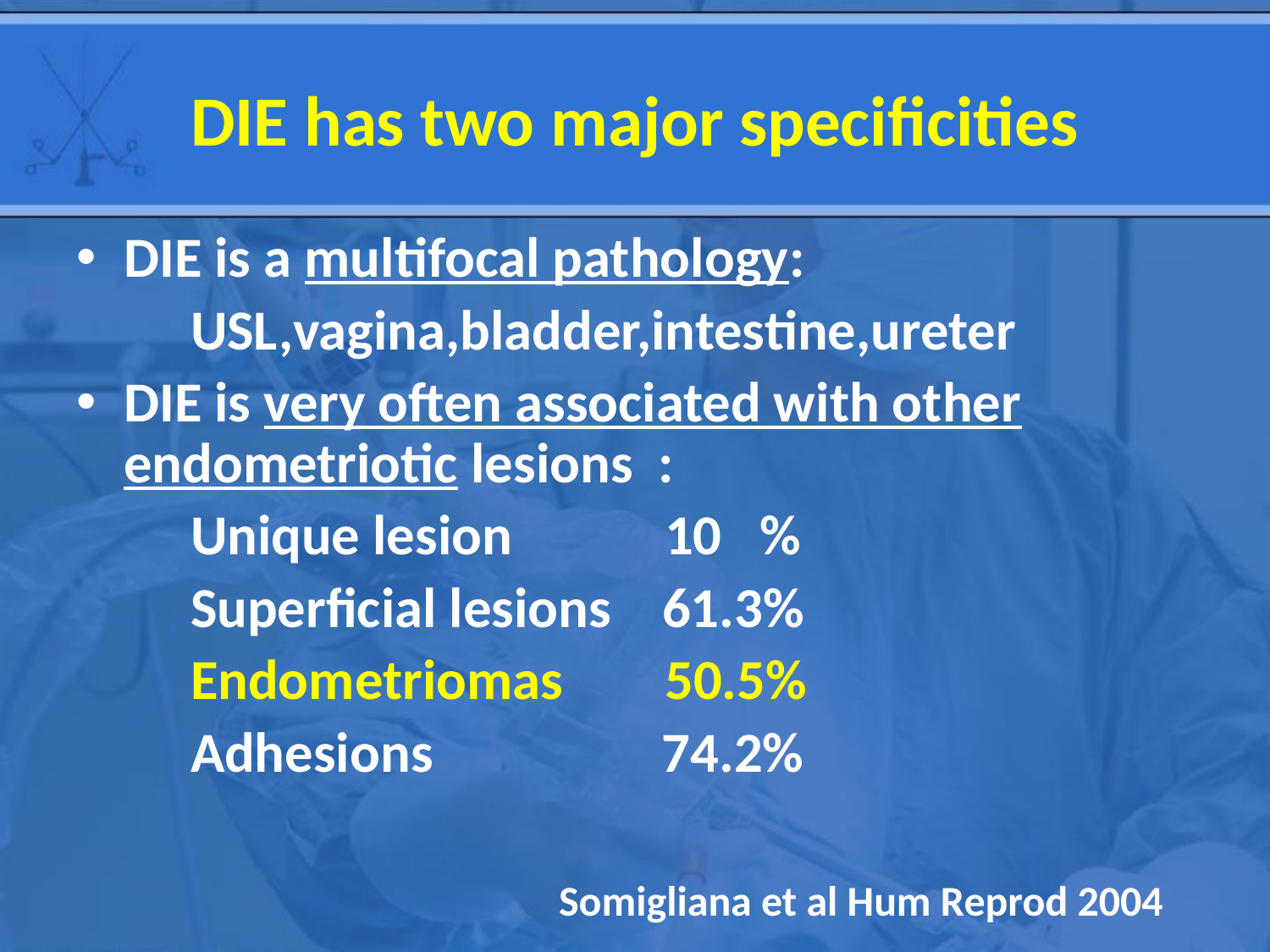

# DIE has two major specificities
DIE is a multifocal pathology:
         USL,vagina,bladder,intestine,ureter
DIE is very often associated with other endometriotic lesions  :
         Unique lesion            10   %
         Superficial lesions    61.3%
         Endometriomas        50.5%
         Adhesions                  74.2%

                                      Somigliana et al Hum Reprod 2004